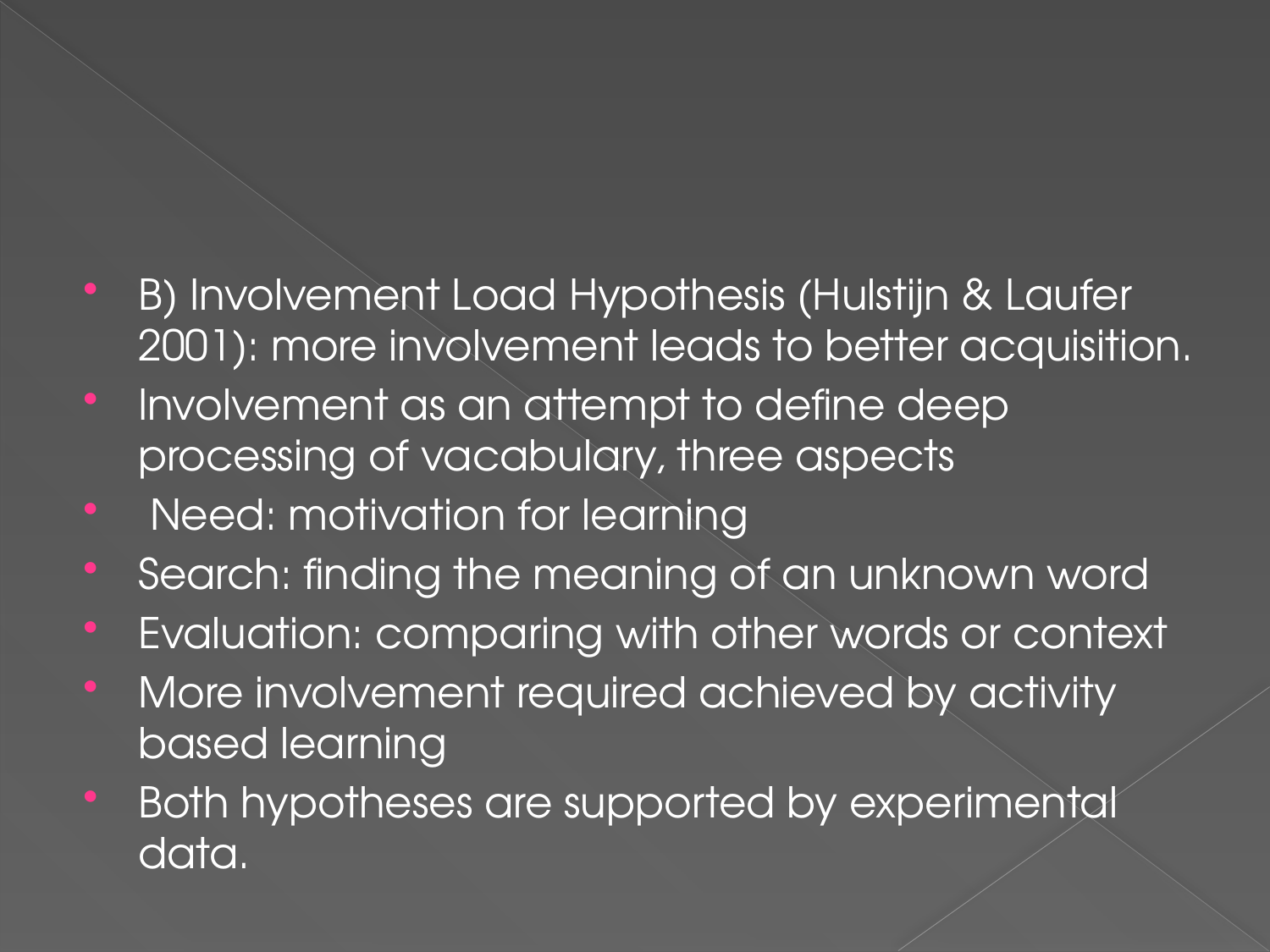

#
B) Involvement Load Hypothesis (Hulstijn & Laufer 2001): more involvement leads to better acquisition.
Involvement as an attempt to define deep processing of vacabulary, three aspects
 Need: motivation for learning
Search: finding the meaning of an unknown word
Evaluation: comparing with other words or context
More involvement required achieved by activity based learning
Both hypotheses are supported by experimental data.